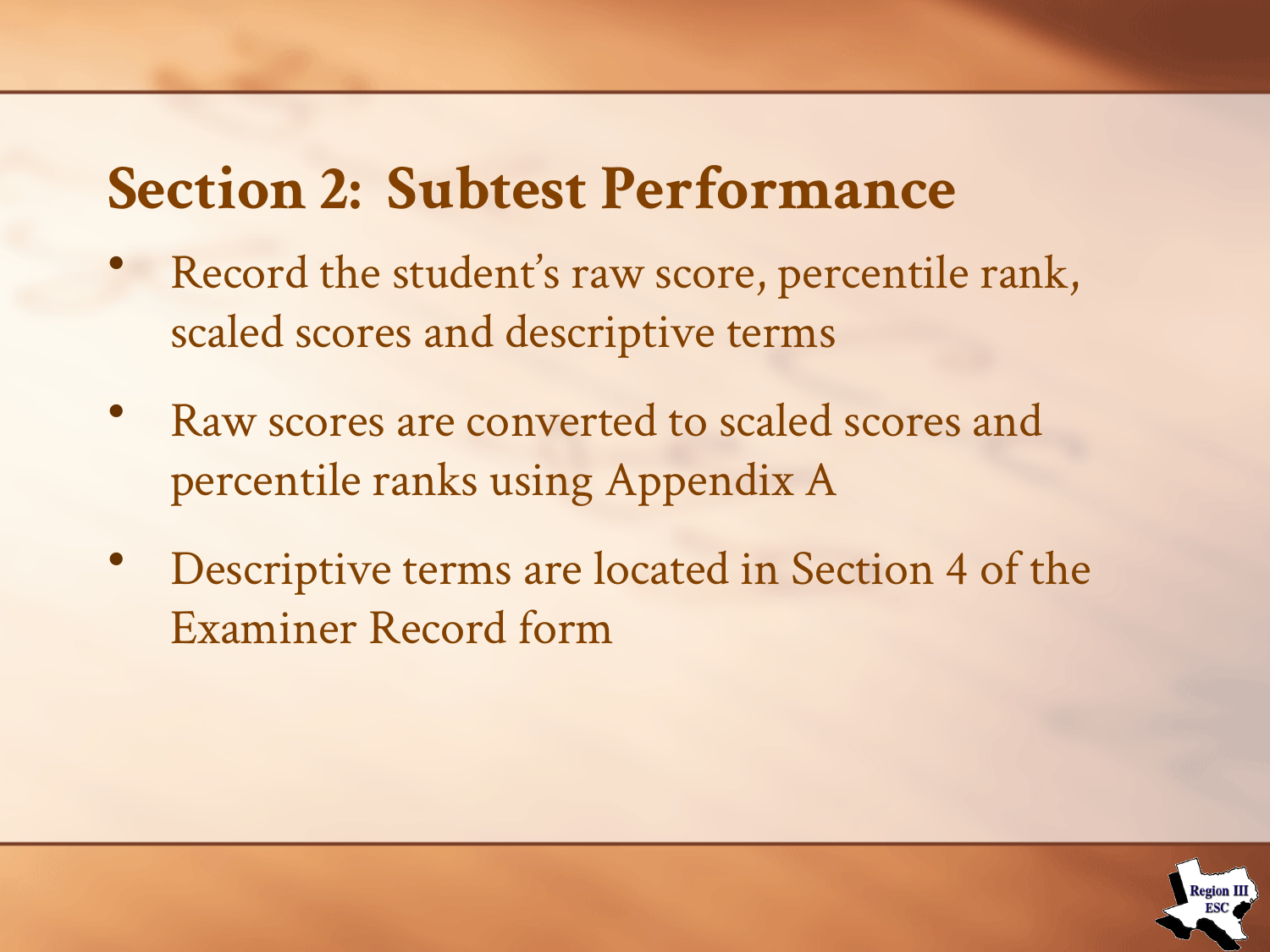

# Section 2:  Subtest Performance
Record the student’s raw score, percentile rank, scaled scores and descriptive terms
Raw scores are converted to scaled scores and percentile ranks using Appendix A
Descriptive terms are located in Section 4 of the Examiner Record form